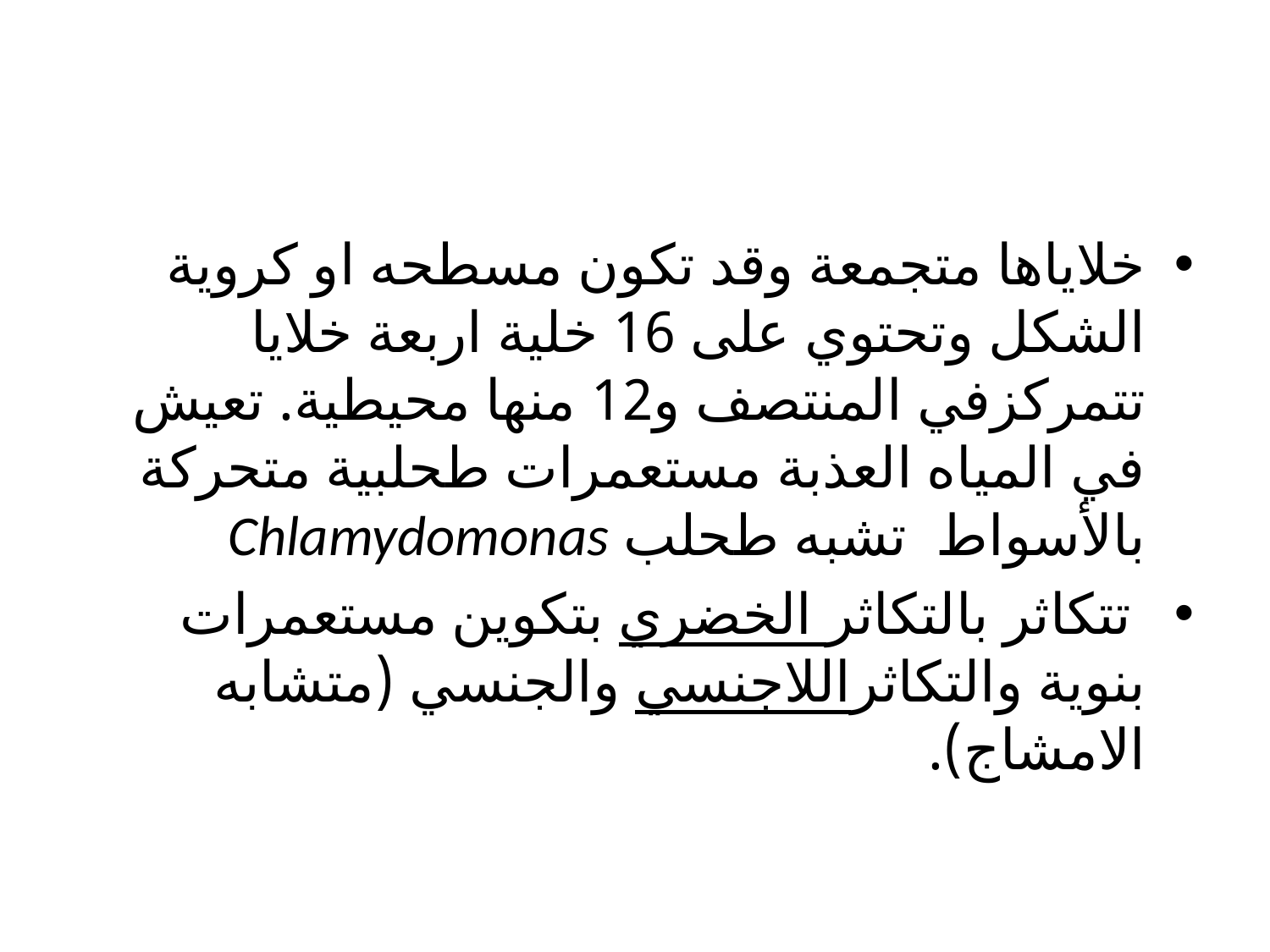

خلاياها متجمعة وقد تكون مسطحه او كروية الشكل وتحتوي على 16 خلية اربعة خلايا تتمركزفي المنتصف و12 منها محيطية. تعيش في المياه العذبة مستعمرات طحلبية متحركة بالأسواط  تشبه طحلب Chlamydomonas
 تتكاثر بالتكاثر الخضري بتكوين مستعمرات بنوية والتكاثراللاجنسي والجنسي (متشابه الامشاج).